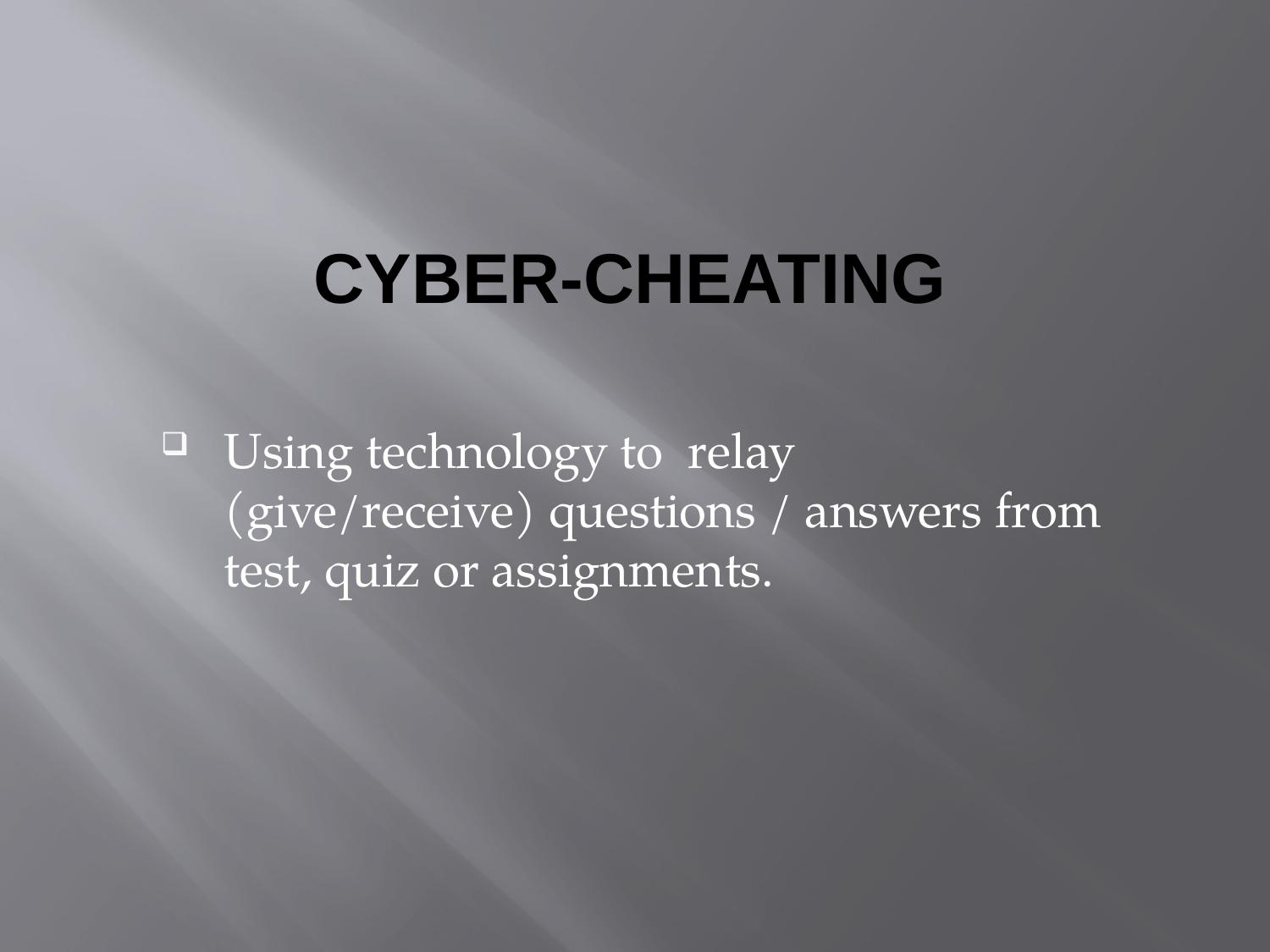

# Cyber-cheating
Using technology to  relay (give/receive) questions / answers from test, quiz or assignments.